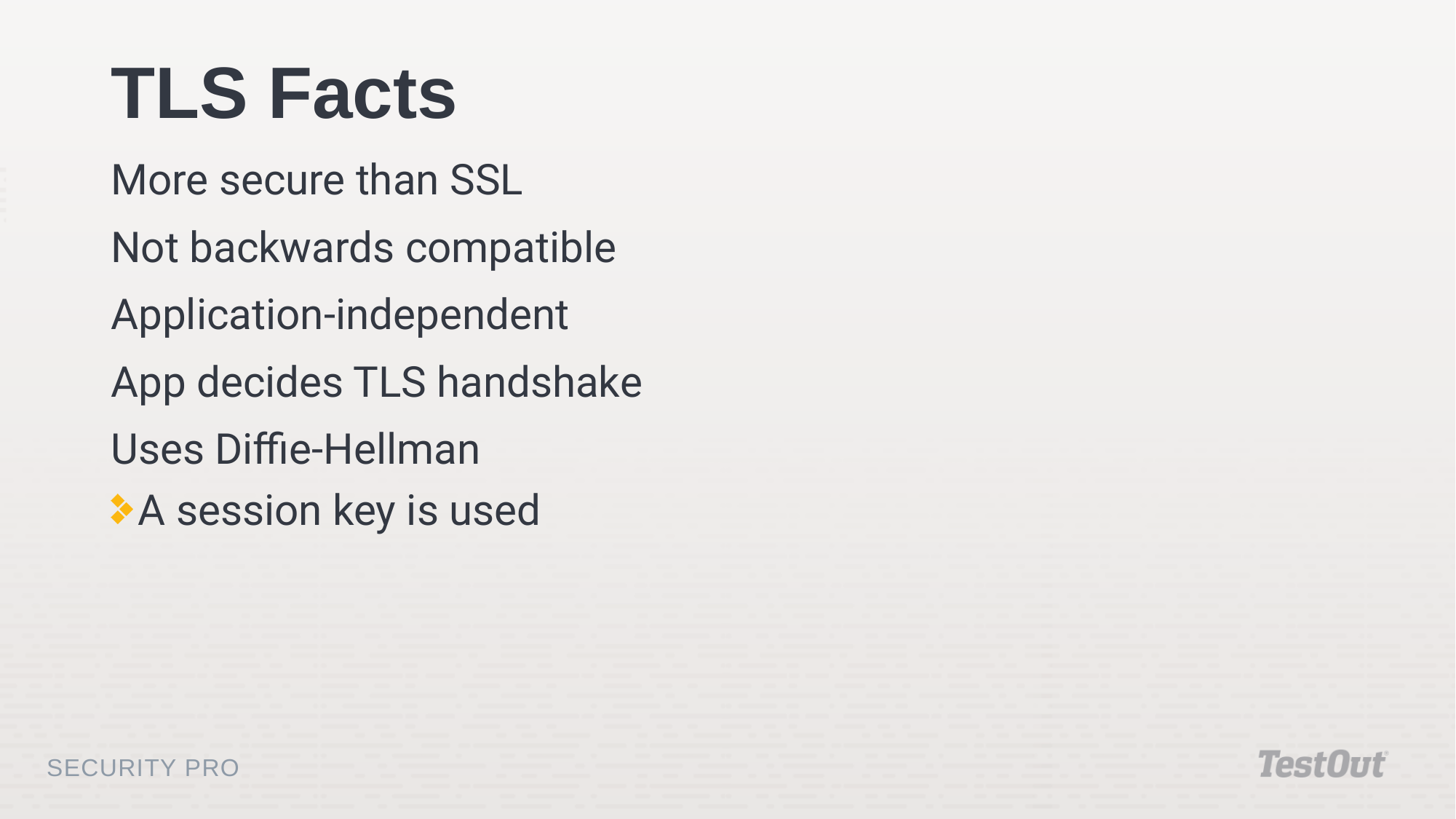

# TLS Facts
More secure than SSL
Not backwards compatible
Application-independent
App decides TLS handshake
Uses Diffie-Hellman
A session key is used
Security Pro